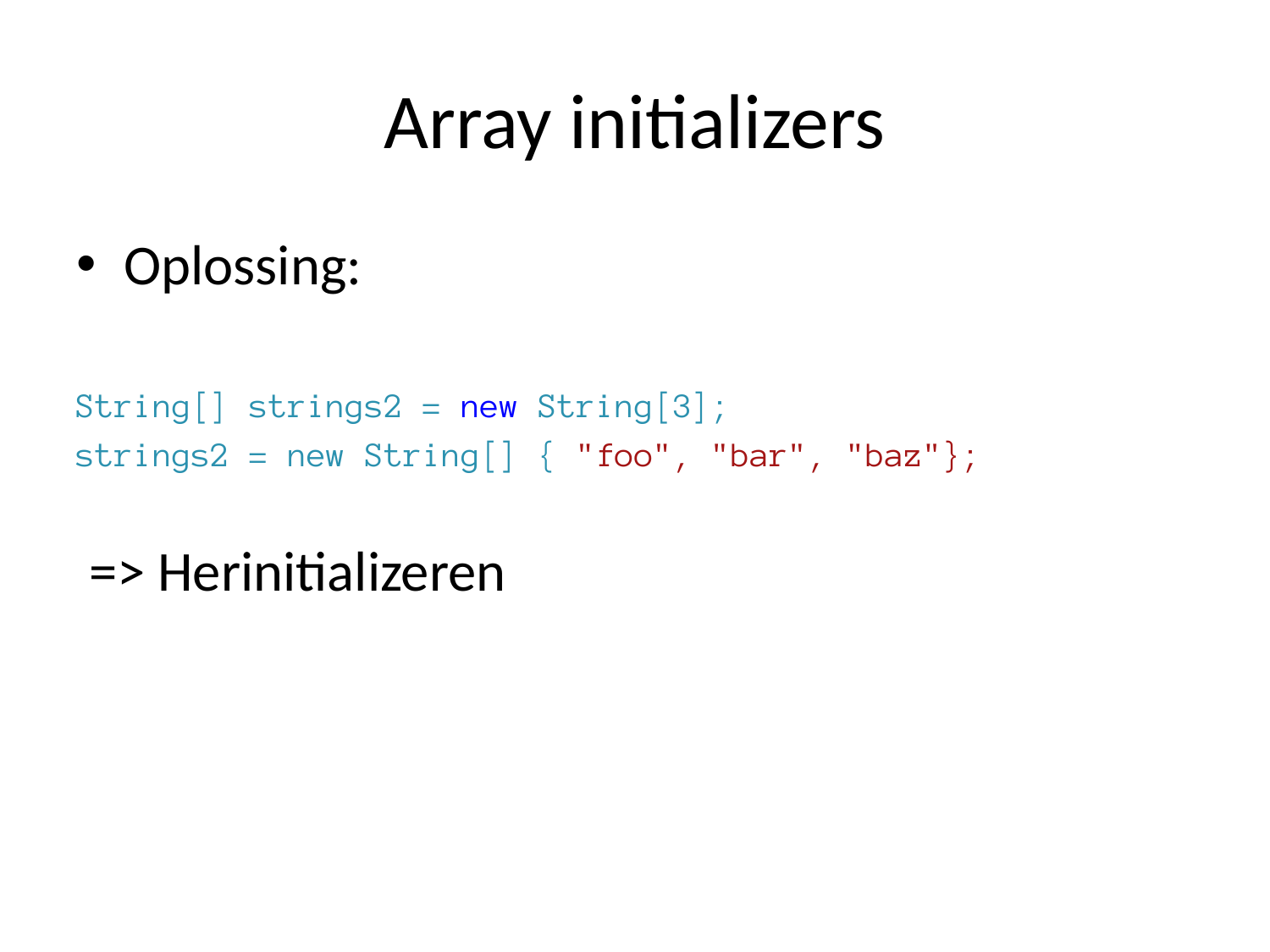

# Array initializers
Oplossing:

String[] strings2 = new String[3];
strings2 = new String[] { "foo", "bar", "baz"};

 => Herinitializeren